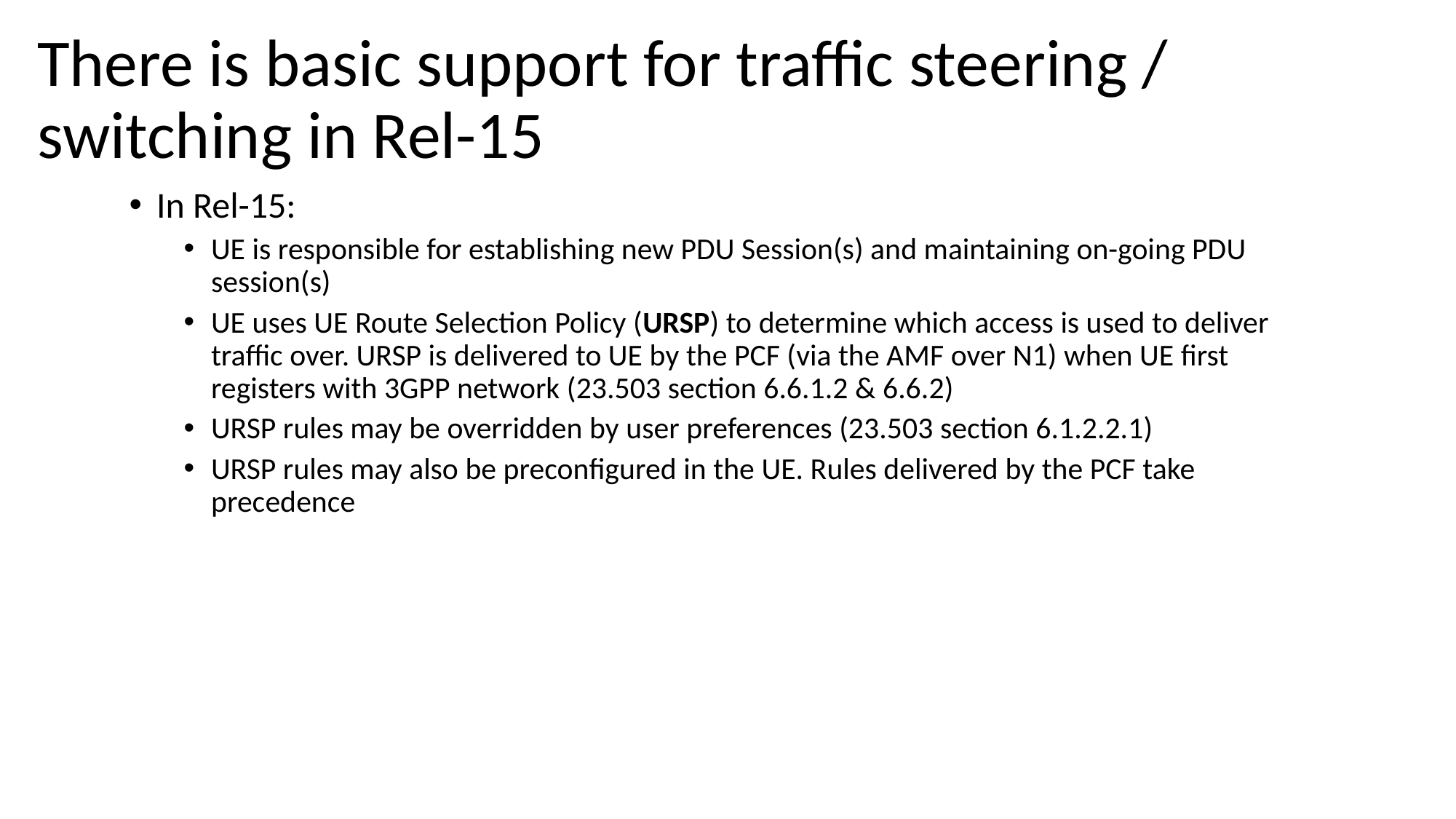

# There is basic support for traffic steering / switching in Rel-15
In Rel-15:
UE is responsible for establishing new PDU Session(s) and maintaining on-going PDU session(s)
UE uses UE Route Selection Policy (URSP) to determine which access is used to deliver traffic over. URSP is delivered to UE by the PCF (via the AMF over N1) when UE first registers with 3GPP network (23.503 section 6.6.1.2 & 6.6.2)
URSP rules may be overridden by user preferences (23.503 section 6.1.2.2.1)
URSP rules may also be preconfigured in the UE. Rules delivered by the PCF take precedence